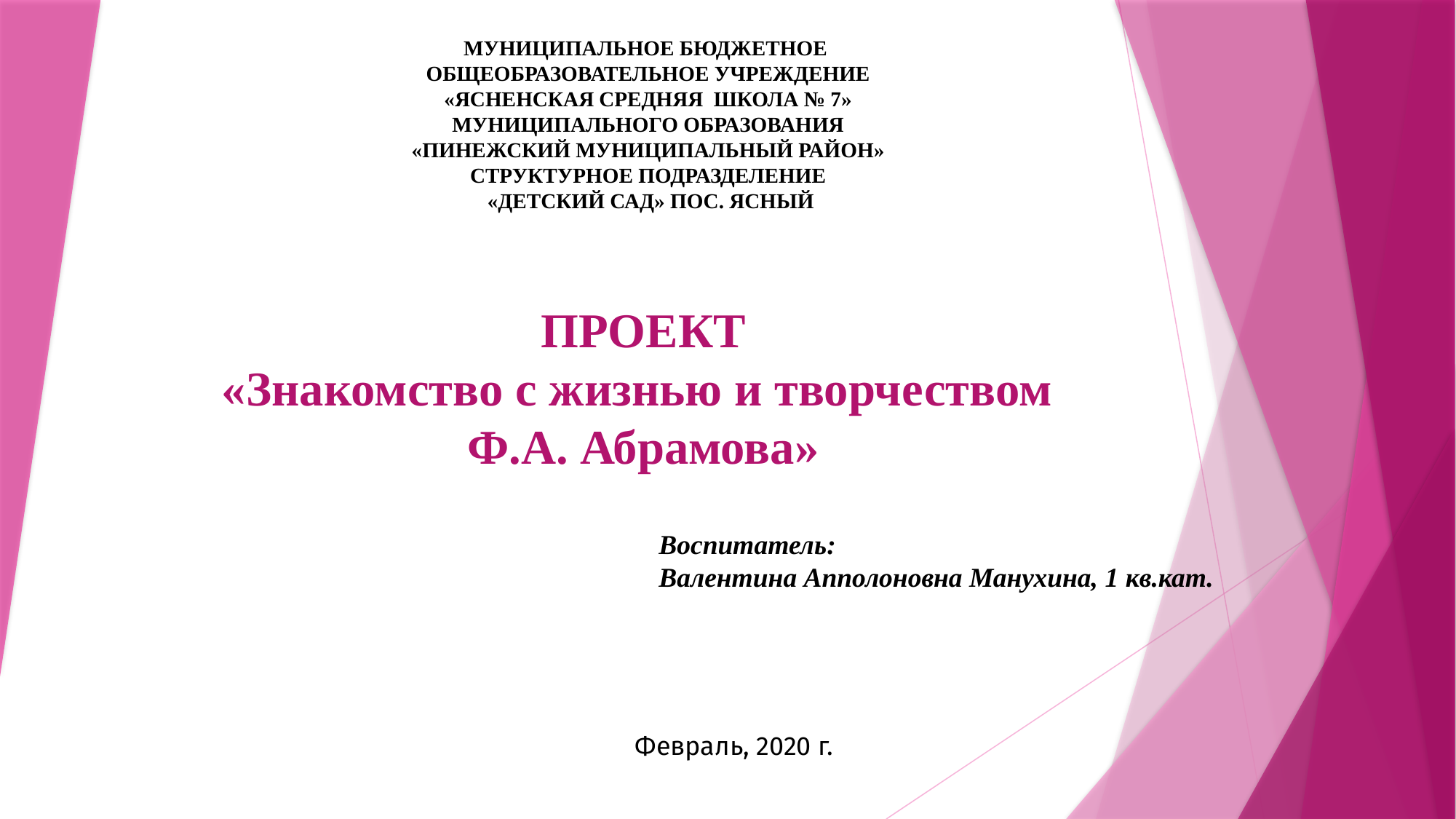

МУНИЦИПАЛЬНОЕ БЮДЖЕТНОЕ
ОБЩЕОБРАЗОВАТЕЛЬНОЕ УЧРЕЖДЕНИЕ
«ЯСНЕНСКАЯ СРЕДНЯЯ  ШКОЛА № 7»
МУНИЦИПАЛЬНОГО ОБРАЗОВАНИЯ
«ПИНЕЖСКИЙ МУНИЦИПАЛЬНЫЙ РАЙОН»
СТРУКТУРНОЕ ПОДРАЗДЕЛЕНИЕ
 «ДЕТСКИЙ САД» ПОС. ЯСНЫЙ
# ПРОЕКТ «Знакомство с жизнью и творчеством  Ф.А. Абрамова»

Воспитатель:
Валентина Апполоновна Манухина, 1 кв.кат.

Февраль, 2020 г.